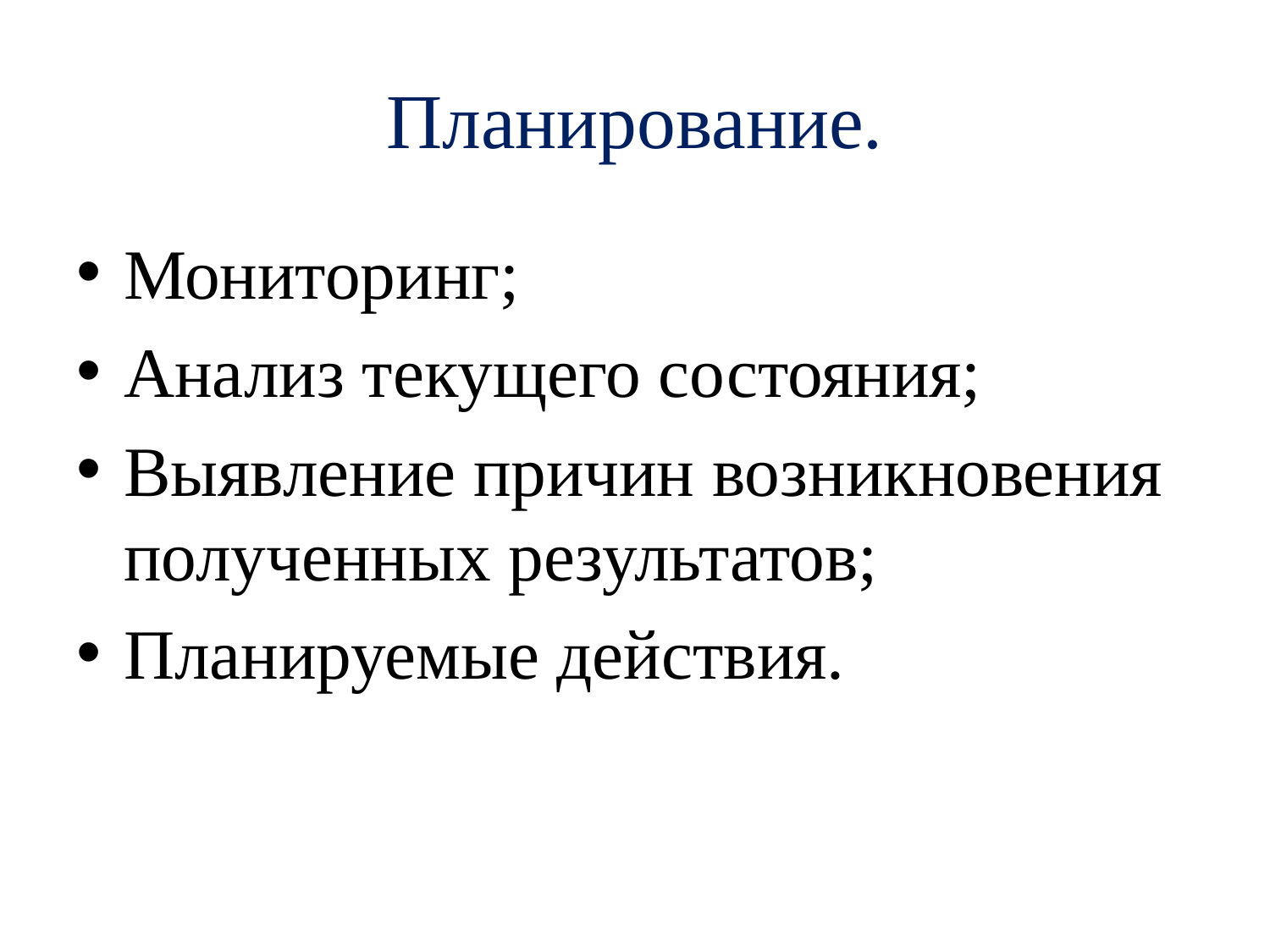

# Планирование.
Мониторинг;
Анализ текущего состояния;
Выявление причин возникновения полученных результатов;
Планируемые действия.